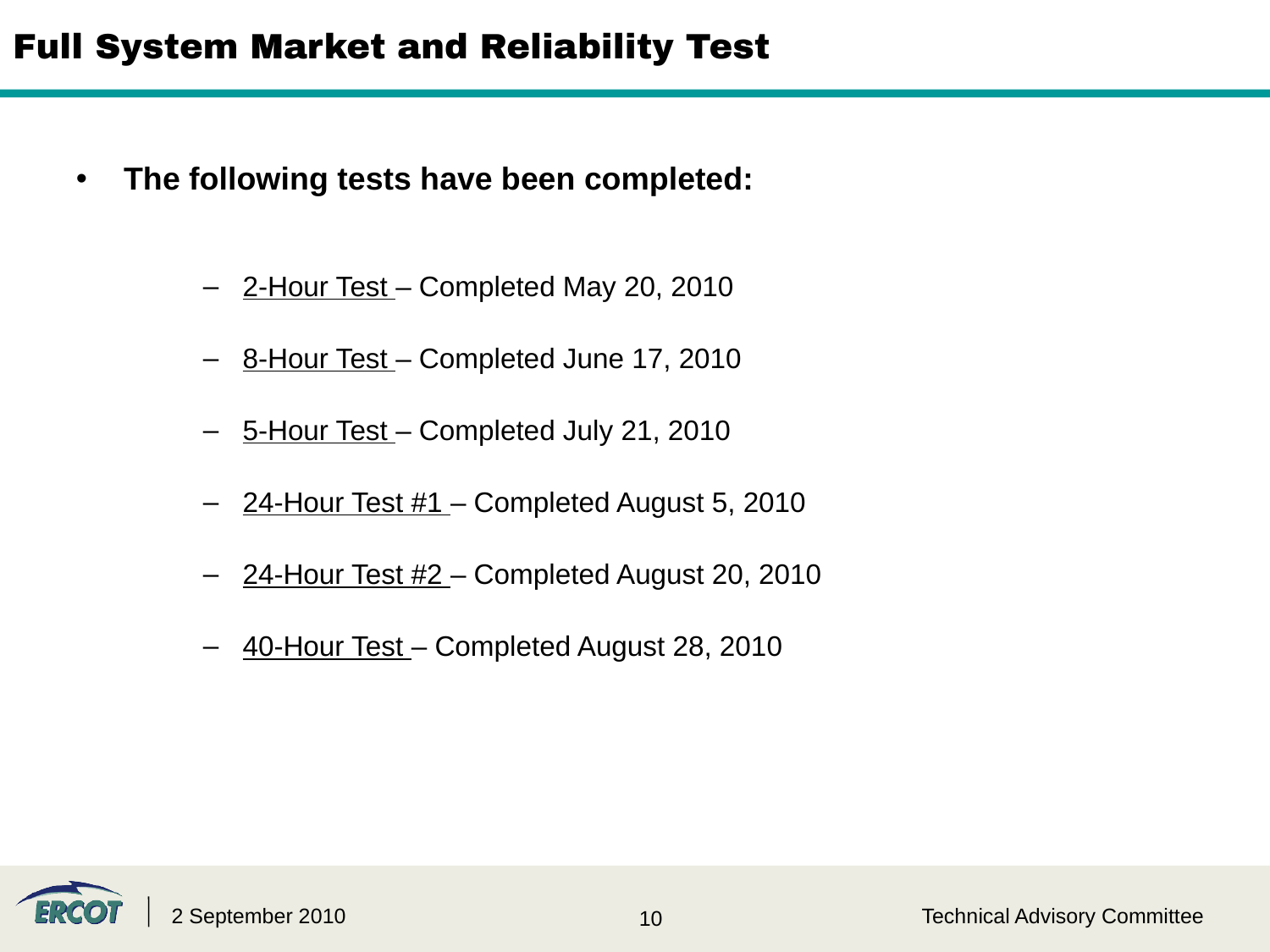

# Full System Market and Reliability Test

The following tests have been completed:

2-Hour Test – Completed May 20, 2010

8-Hour Test – Completed June 17, 2010

5-Hour Test – Completed July 21, 2010

24-Hour Test #1 – Completed August 5, 2010

24-Hour Test #2 – Completed August 20, 2010

40-Hour Test – Completed August 28, 2010

2 September 2010
Technical Advisory Committee